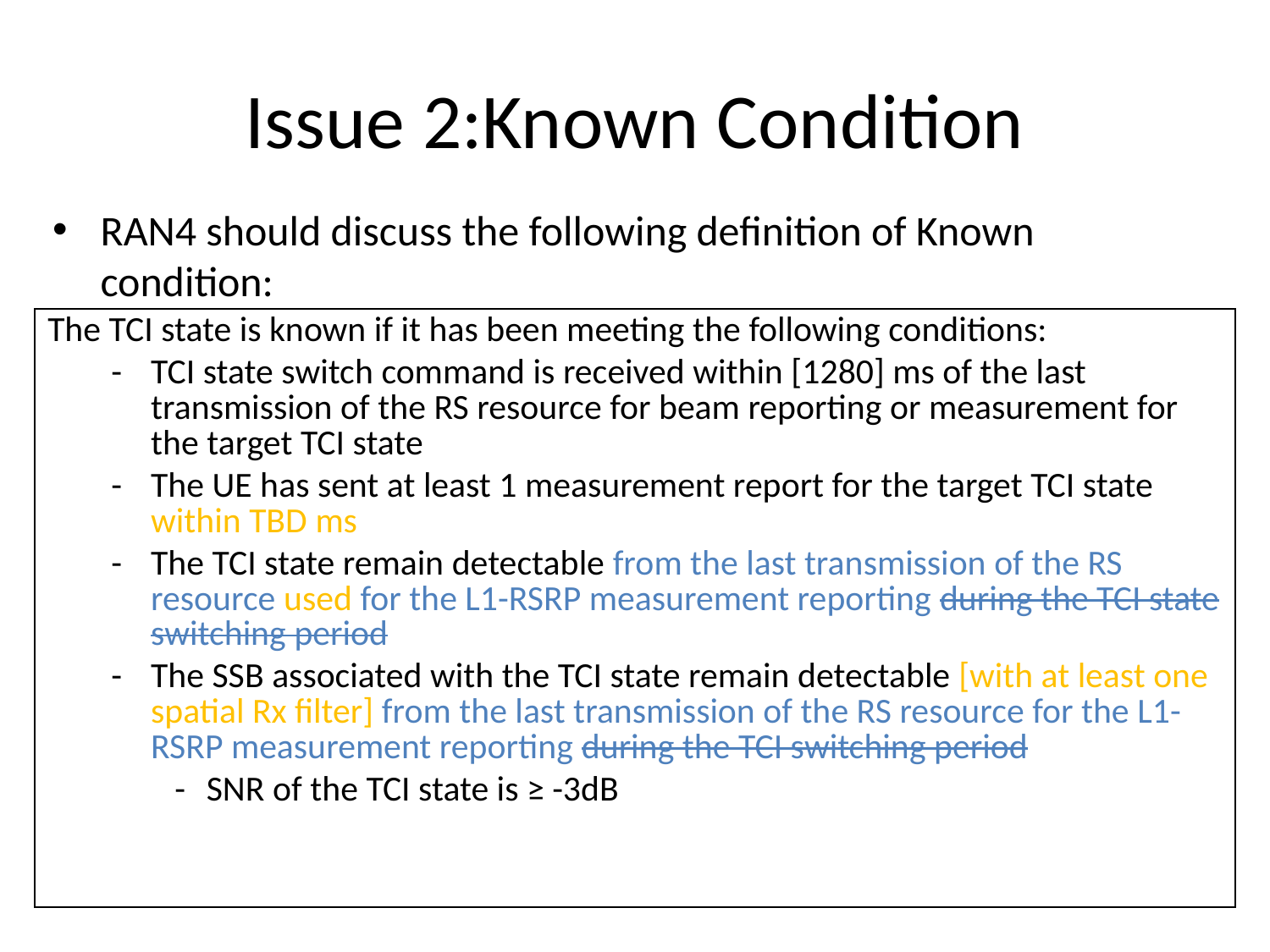

# Issue 2:Known Condition
RAN4 should discuss the following definition of Known condition:
| The TCI state is known if it has been meeting the following conditions: - TCI state switch command is received within [1280] ms of the last transmission of the RS resource for beam reporting or measurement for the target TCI state - The UE has sent at least 1 measurement report for the target TCI state within TBD ms - The TCI state remain detectable from the last transmission of the RS resource used for the L1-RSRP measurement reporting during the TCI state switching period - The SSB associated with the TCI state remain detectable [with at least one spatial Rx filter] from the last transmission of the RS resource for the L1-RSRP measurement reporting during the TCI switching period - SNR of the TCI state is ≥ -3dB |
| --- |